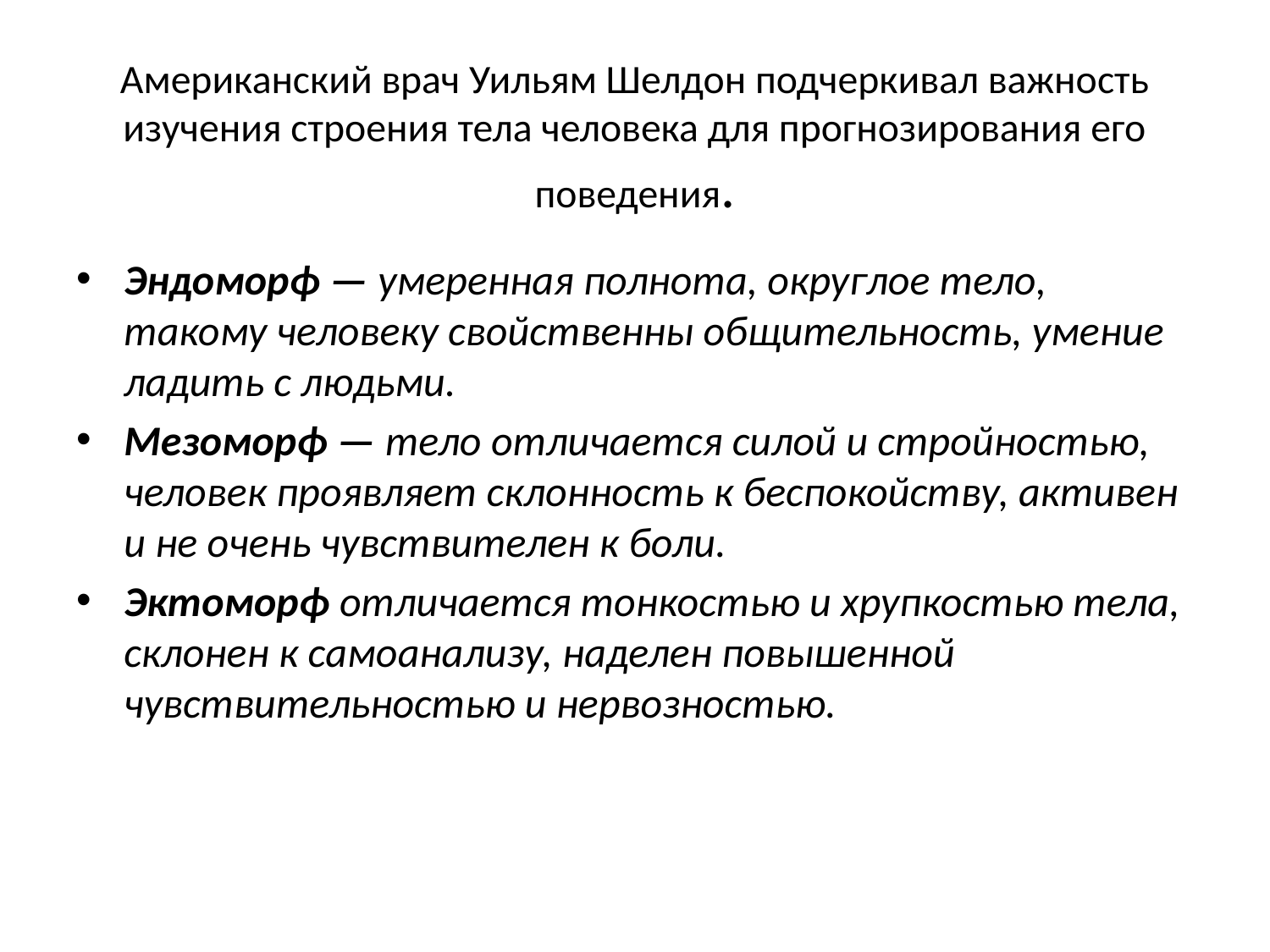

# Американский врач Уильям Шелдон подчеркивал важность изучения строения тела человека для прогнозирования его поведения.
Эндоморф — умеренная полнота, округлое тело, такому человеку свойственны общительность, умение ладить с людьми.
Мезоморф — тело отличается силой и стройностью, человек проявляет склонность к беспокойству, активен и не очень чувствителен к боли.
Эктоморф отличается тонкостью и хрупкостью тела, склонен к самоанализу, наделен повышенной чувствительностью и нервозностью.